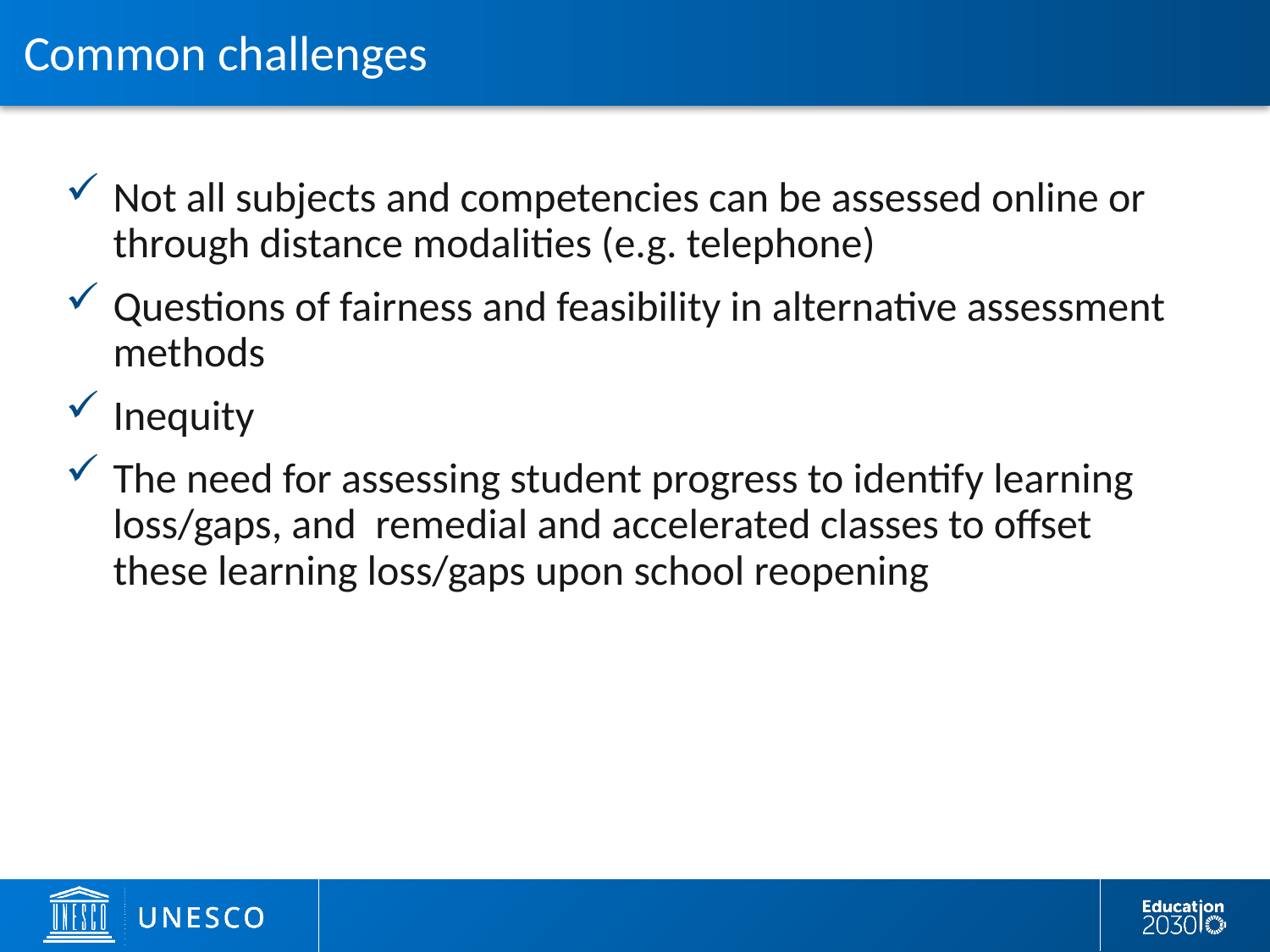

# Common challenges
Not all subjects and competencies can be assessed online or through distance modalities (e.g. telephone)
Questions of fairness and feasibility in alternative assessment methods
Inequity
The need for assessing student progress to identify learning loss/gaps, and  remedial and accelerated classes to offset these learning loss/gaps upon school reopening